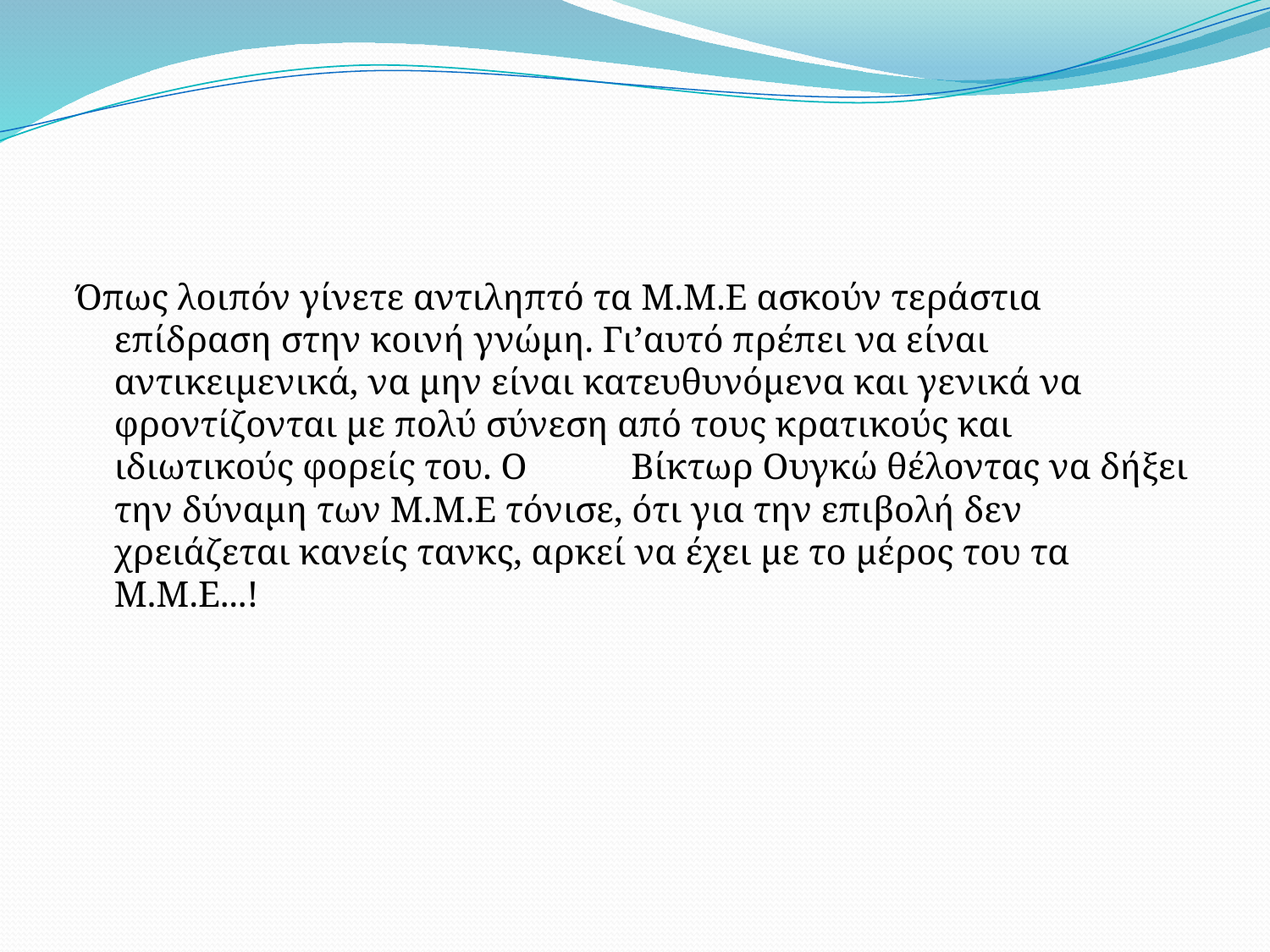

#
Όπως λοιπόν γίνετε αντιληπτό τα Μ.Μ.Ε ασκούν τεράστια επίδραση στην κοινή γνώμη. Γι’αυτό πρέπει να είναι αντικειμενικά, να μην είναι κατευθυνόμενα και γενικά να φροντίζονται με πολύ σύνεση από τους κρατικούς και ιδιωτικούς φορείς του. Ο	 Βίκτωρ Ουγκώ θέλοντας να δήξει την δύναμη των Μ.Μ.Ε τόνισε, ότι για την επιβολή δεν χρειάζεται κανείς τανκς, αρκεί να έχει με το μέρος του τα Μ.Μ.Ε...!